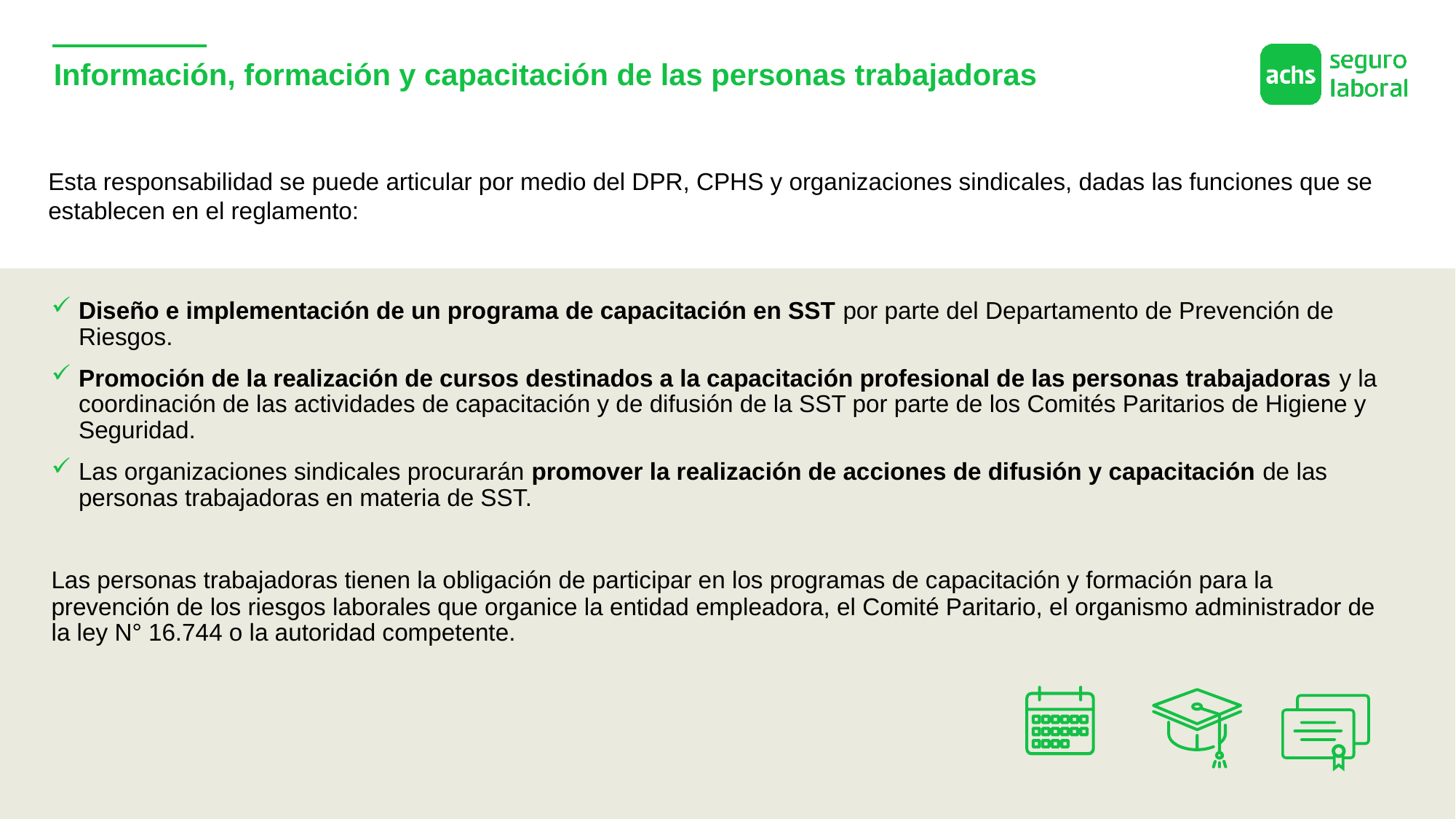

# Información, formación y capacitación de las personas trabajadoras
Esta responsabilidad se puede articular por medio del DPR, CPHS y organizaciones sindicales, dadas las funciones que se establecen en el reglamento:

Diseño e implementación de un programa de capacitación en SST por parte del Departamento de Prevención de Riesgos.
Promoción de la realización de cursos destinados a la capacitación profesional de las personas trabajadoras y la coordinación de las actividades de capacitación y de difusión de la SST por parte de los Comités Paritarios de Higiene y Seguridad.
Las organizaciones sindicales procurarán promover la realización de acciones de difusión y capacitación de las personas trabajadoras en materia de SST.

Las personas trabajadoras tienen la obligación de participar en los programas de capacitación y formación para la prevención de los riesgos laborales que organice la entidad empleadora, el Comité Paritario, el organismo administrador de la ley N° 16.744 o la autoridad competente.